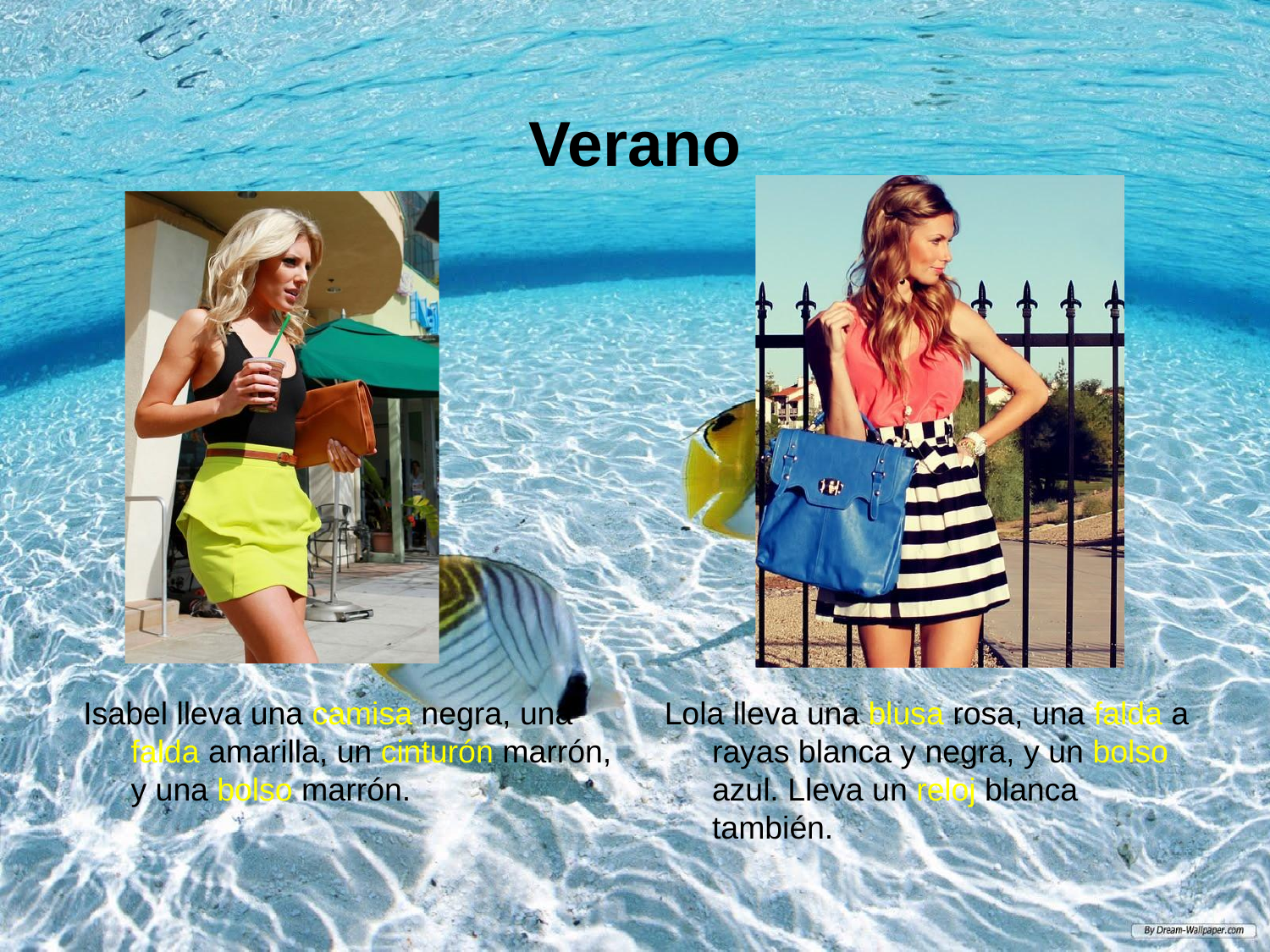

# Verano

Isabel lleva una camisa negra, una falda amarilla, un cinturón marrón, y una bolso marrón.
Lola lleva una blusa rosa, una falda a rayas blanca y negra, y un bolso azul. Lleva un reloj blanca también.